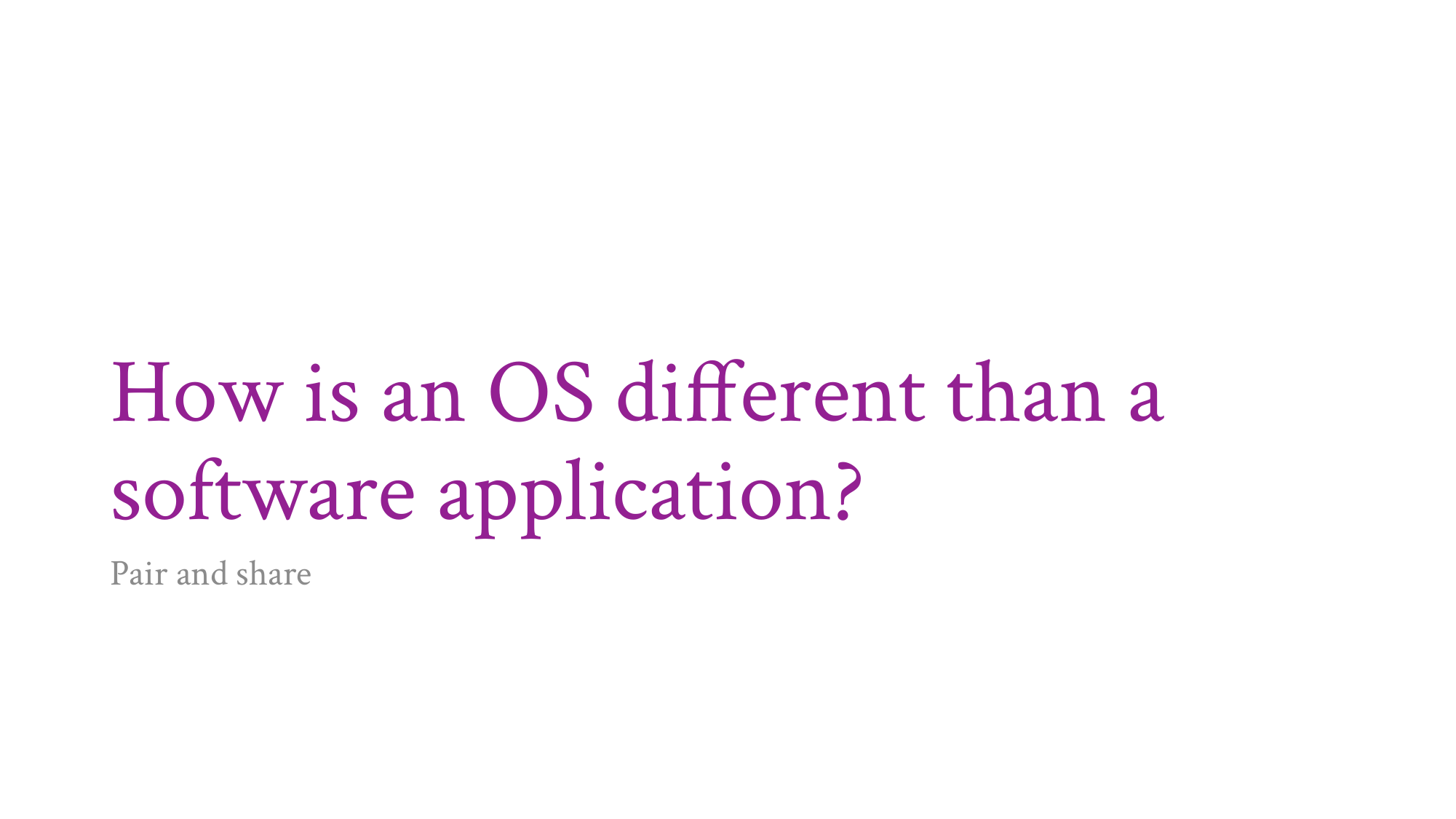

# How is an OS different than a software application?
Pair and share